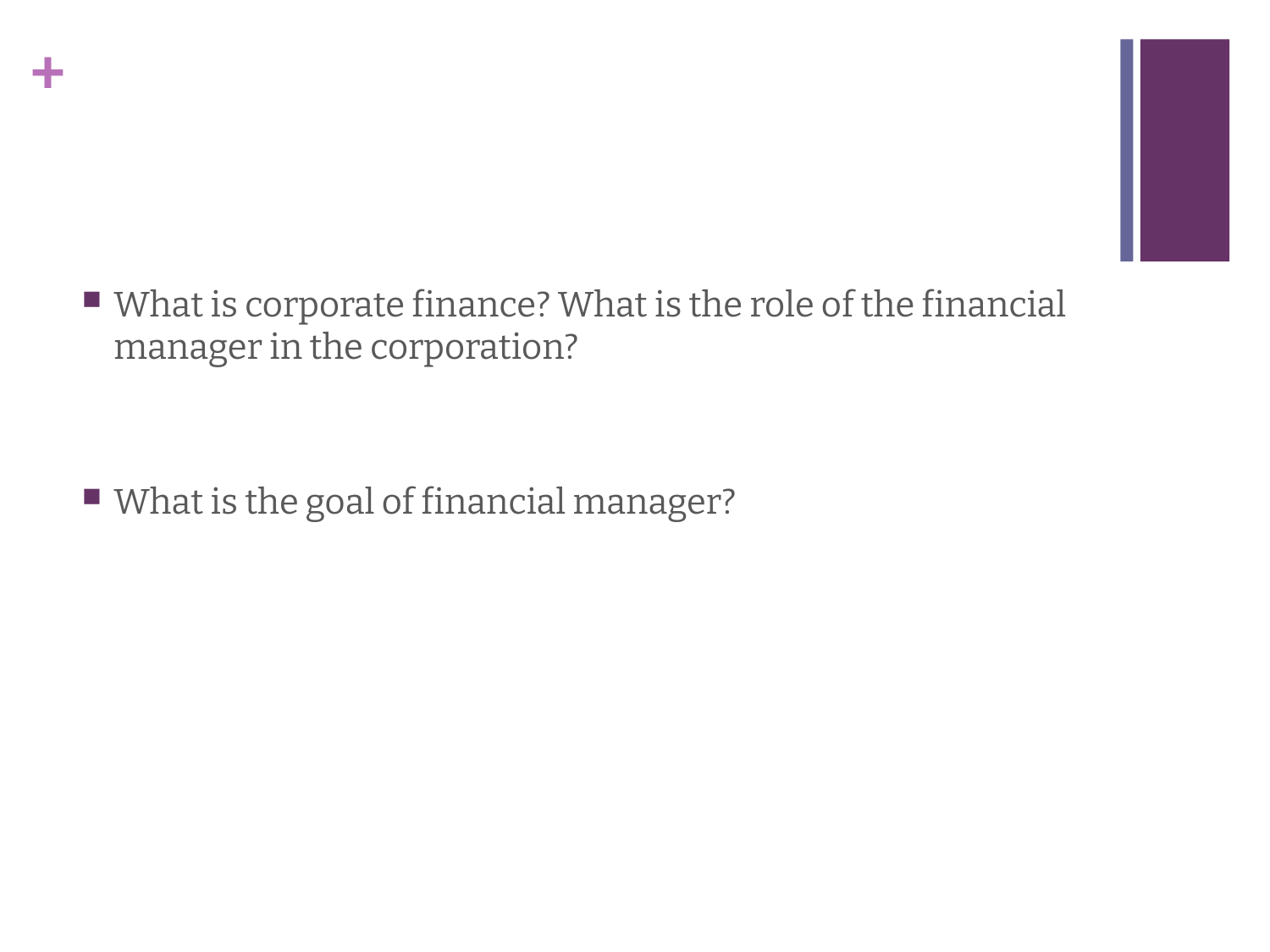

What is corporate finance? What is the role of the financial manager in the corporation?

What is the goal of financial manager?